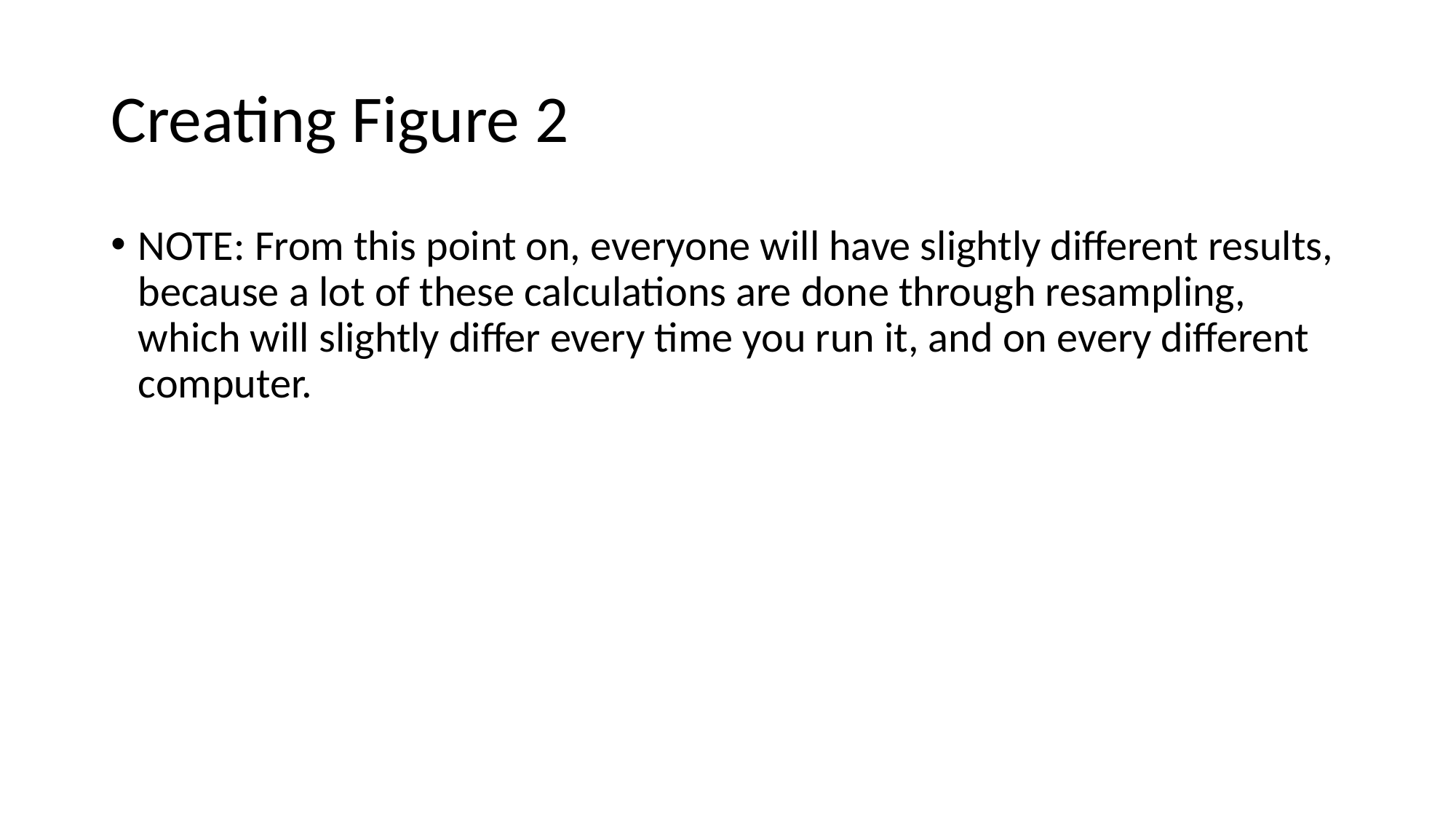

# Creating Figure 2
NOTE: From this point on, everyone will have slightly different results, because a lot of these calculations are done through resampling, which will slightly differ every time you run it, and on every different computer.